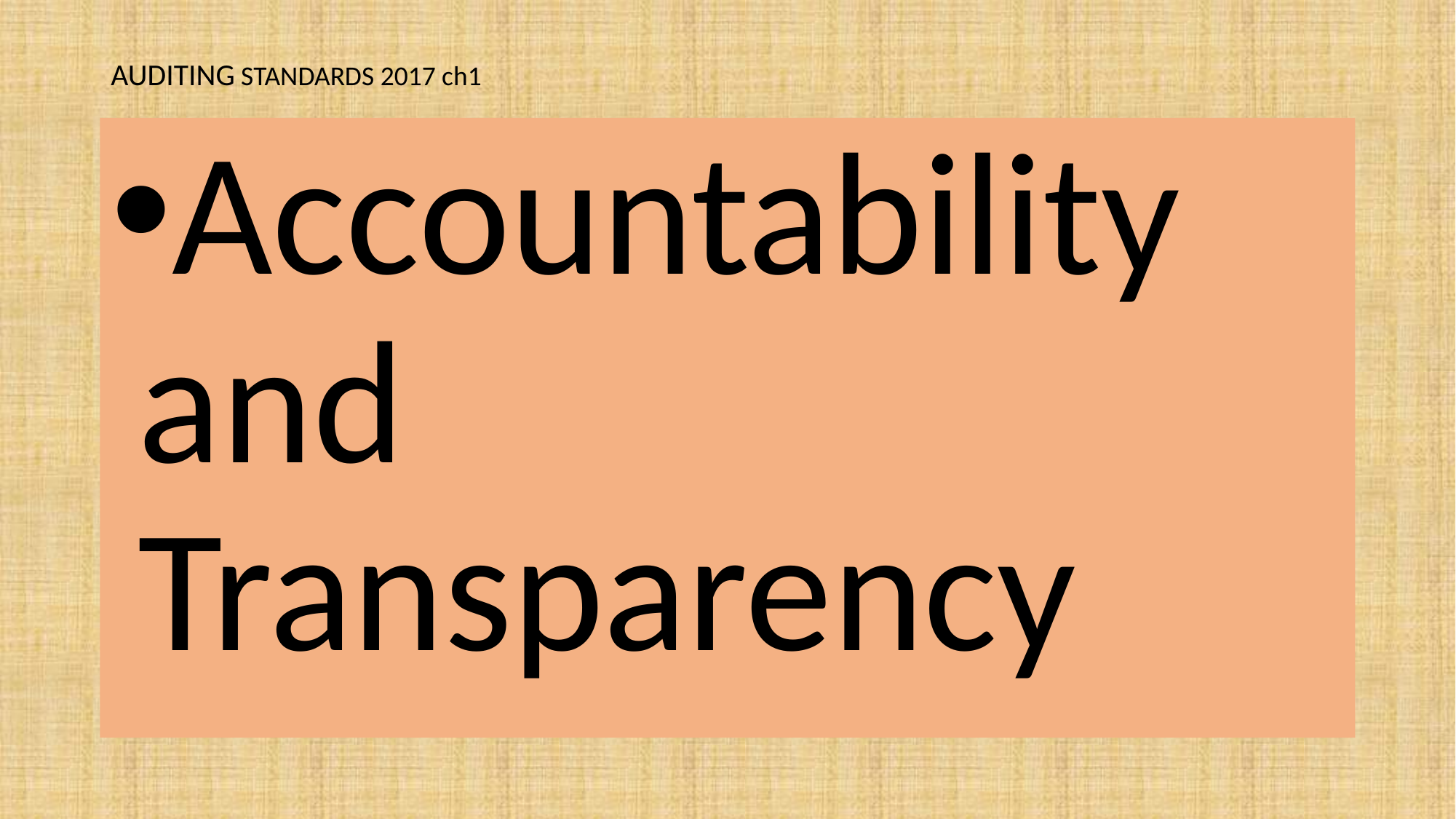

# AUDITING STANDARDS 2017 ch1
Accountability and Transparency